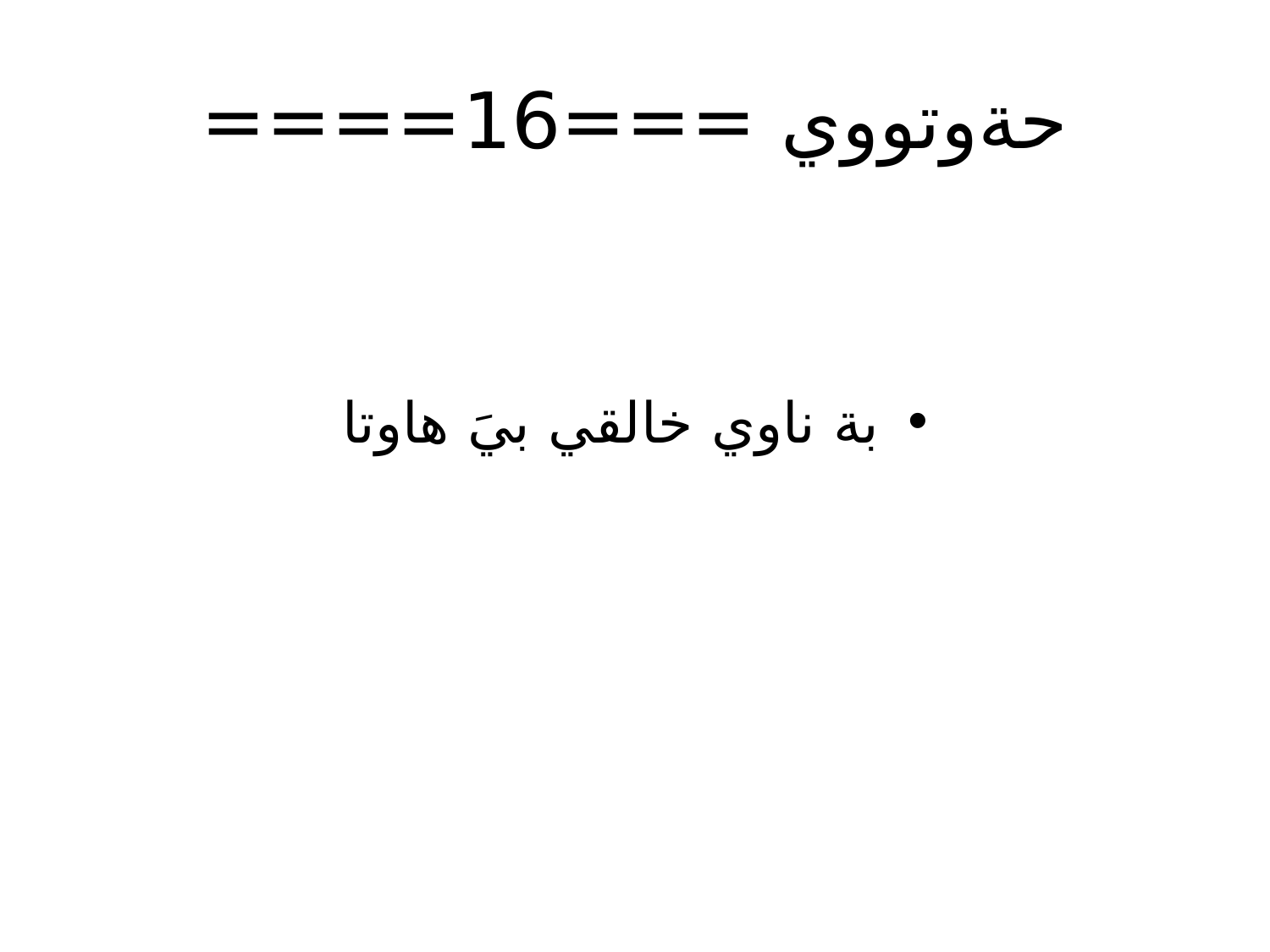

# حةوتووي ===16====

بة ناوي خالقي بيَ هاوتا